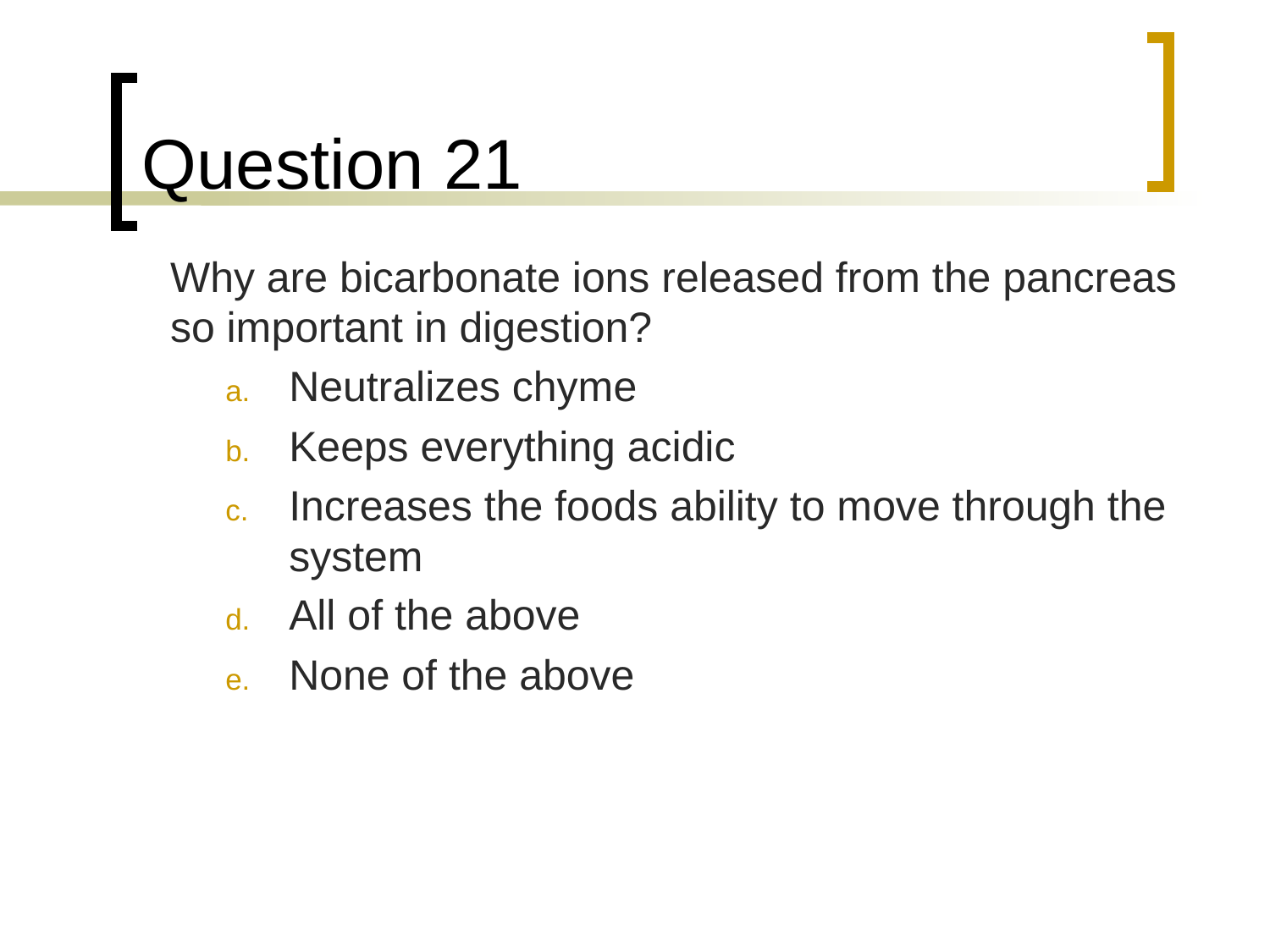

# Question 21
	Why are bicarbonate ions released from the pancreas so important in digestion?
Neutralizes chyme
Keeps everything acidic
Increases the foods ability to move through the system
All of the above
None of the above